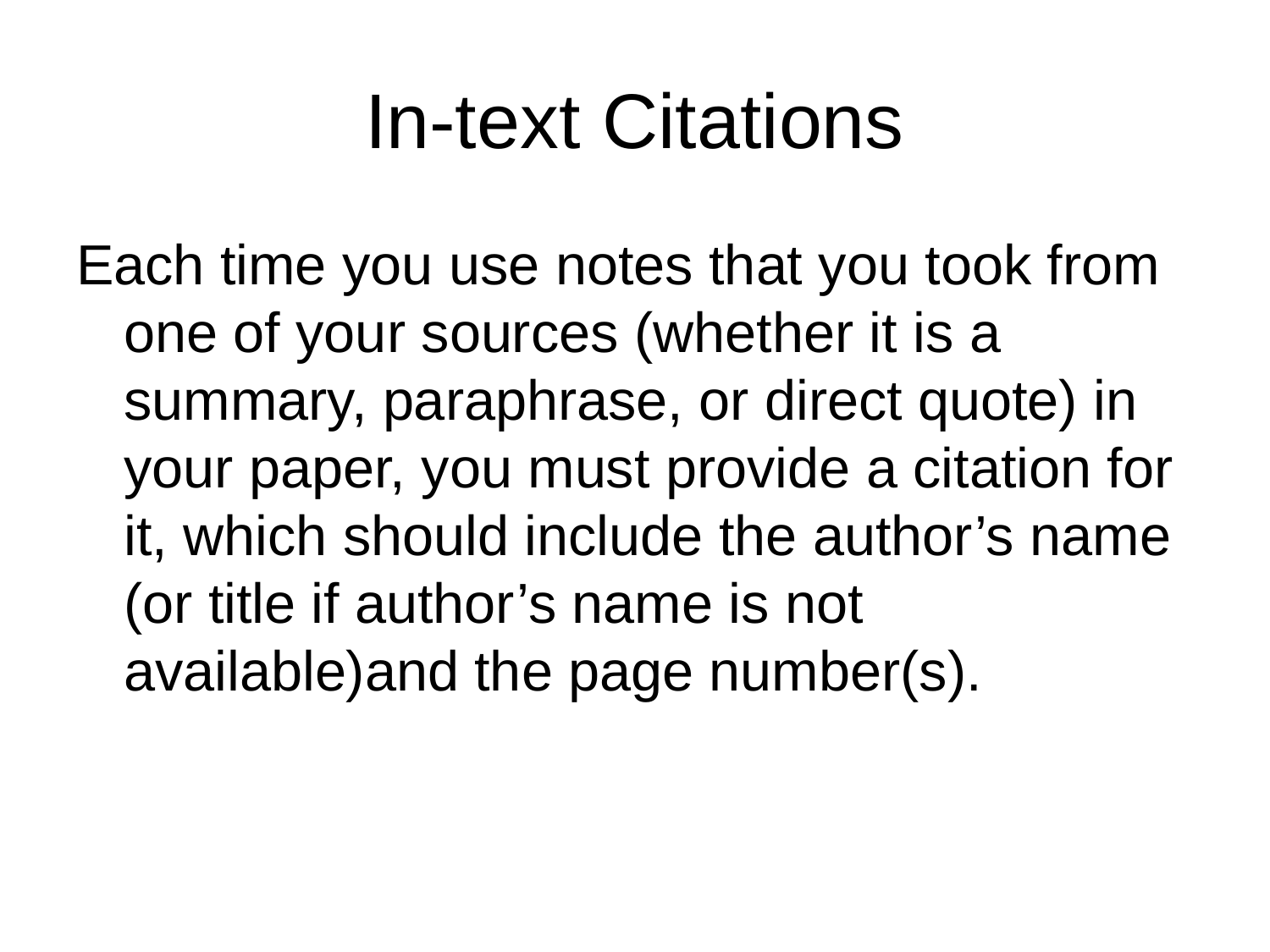

# In-text Citations
Each time you use notes that you took from one of your sources (whether it is a summary, paraphrase, or direct quote) in your paper, you must provide a citation for it, which should include the author’s name (or title if author’s name is not available)and the page number(s).